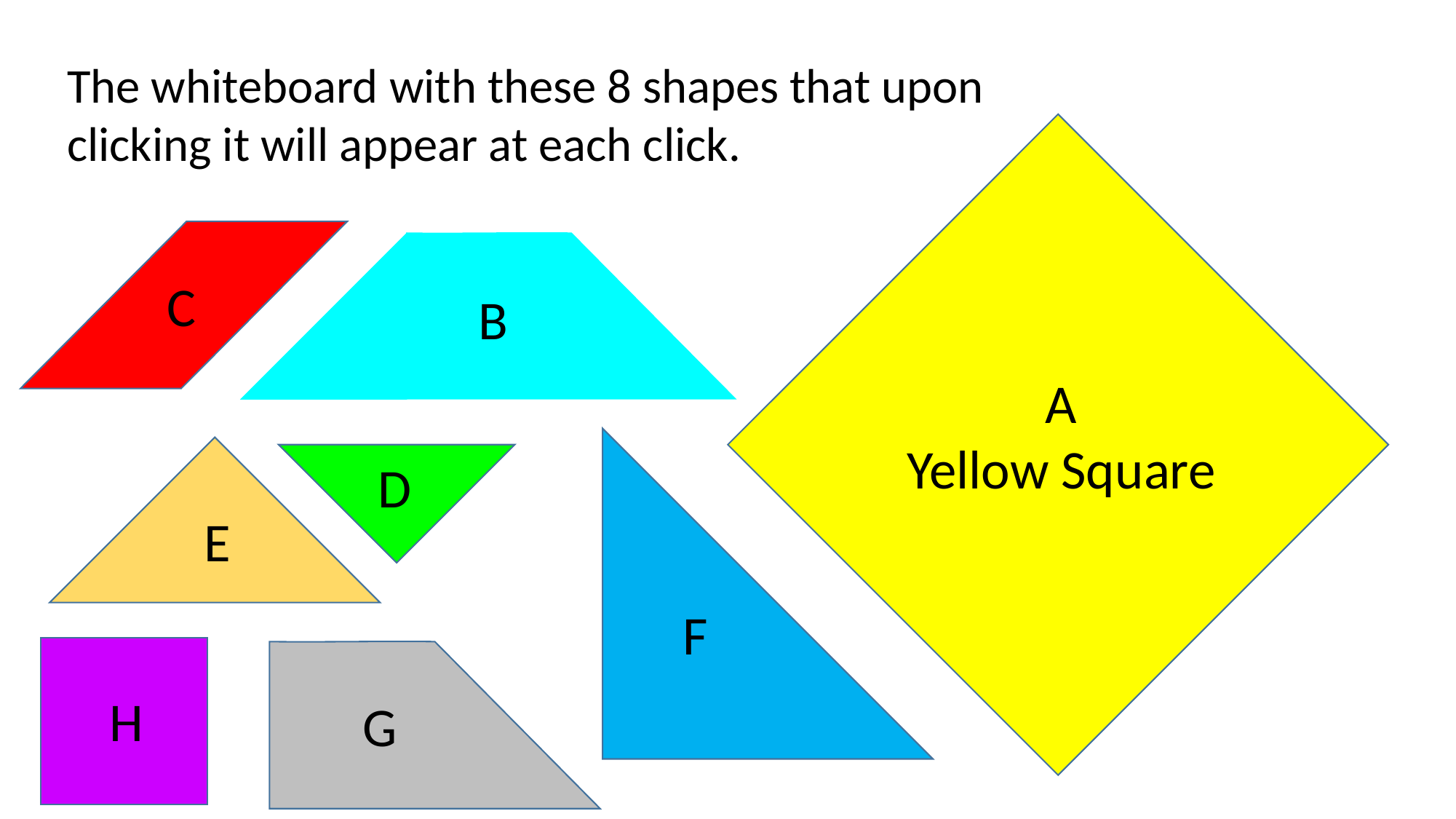

The whiteboard with these 8 shapes that upon clicking it will appear at each click.

A
Yellow Square

C

B

D

F

E

H

G